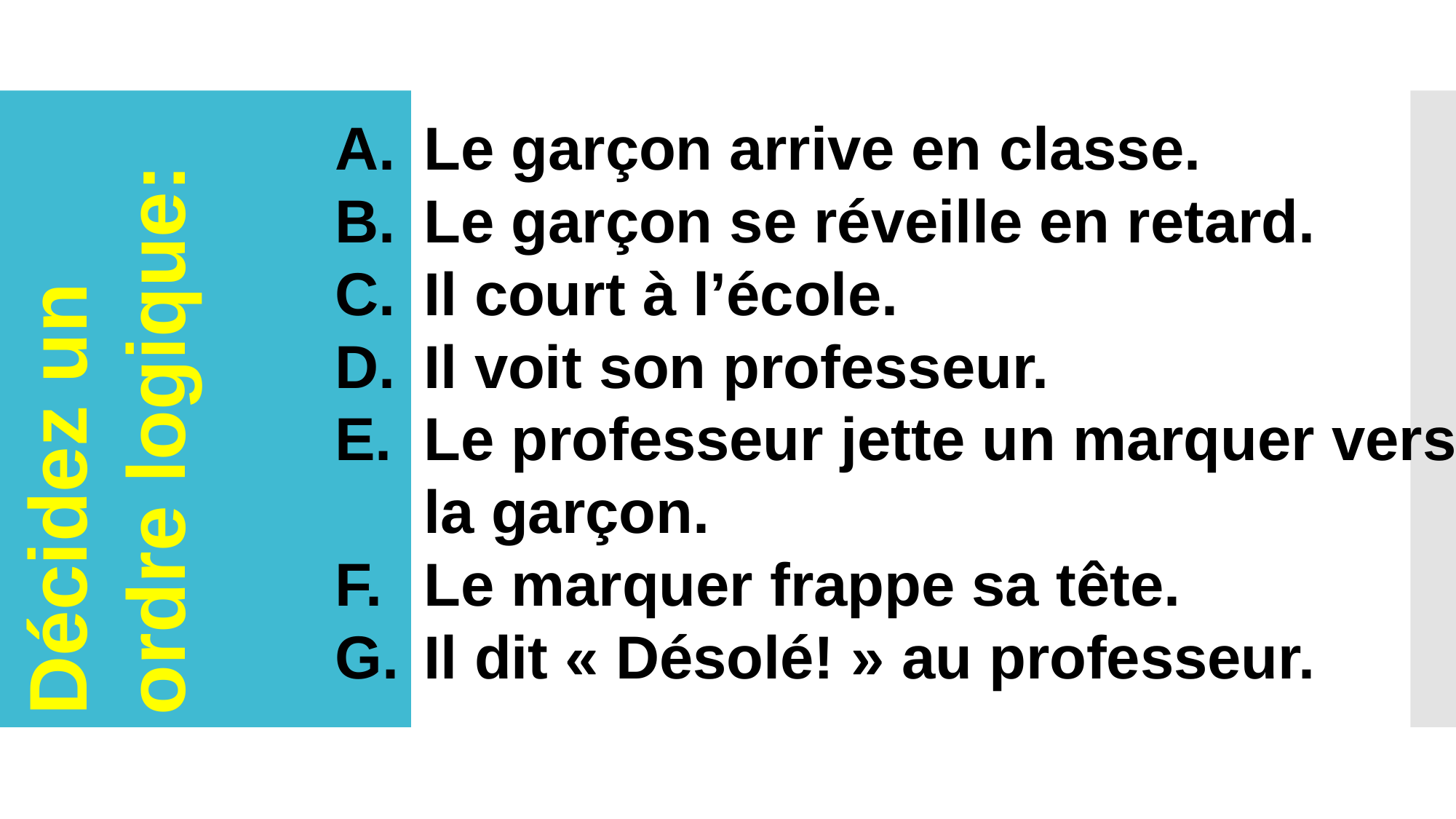

Le garçon arrive en classe.
Le garçon se réveille en retard.
Il court à l’école.
Il voit son professeur.
Le professeur jette un marquer vers la garçon.
Le marquer frappe sa tête.
Il dit « Désolé! » au professeur.
Décidez un ordre logique: